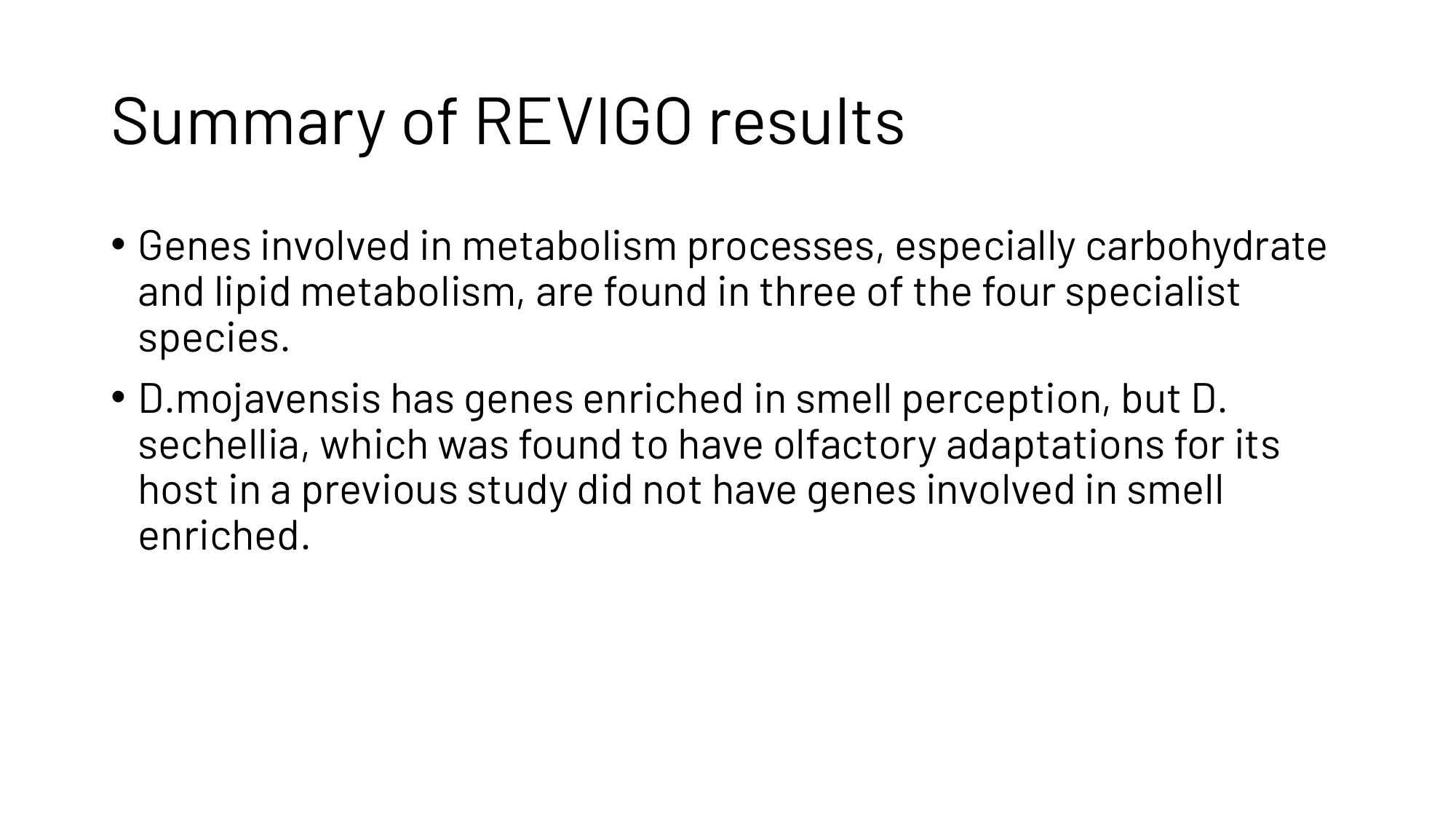

# Summary of REVIGO results
Genes involved in metabolism processes, especially carbohydrate and lipid metabolism, are found in three of the four specialist species.
D.mojavensis has genes enriched in smell perception, but D. sechellia, which was found to have olfactory adaptations for its host in a previous study did not have genes involved in smell enriched.